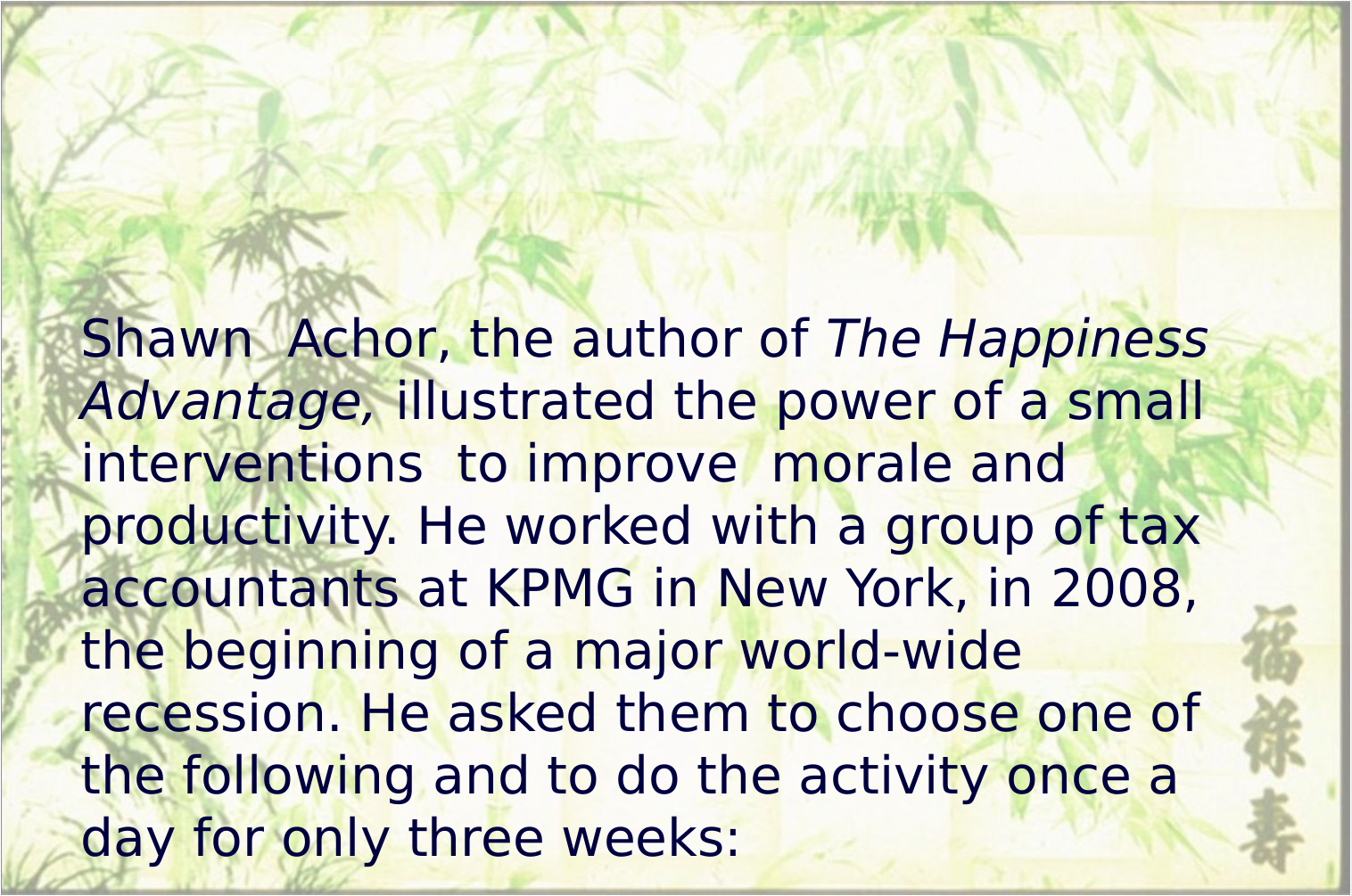

Shawn  Achor, the author of The Happiness Advantage, illustrated the power of a small interventions  to improve  morale and productivity. He worked with a group of tax accountants at KPMG in New York, in 2008, the beginning of a major world-wide recession. He asked them to choose one of the following and to do the activity once a day for only three weeks: